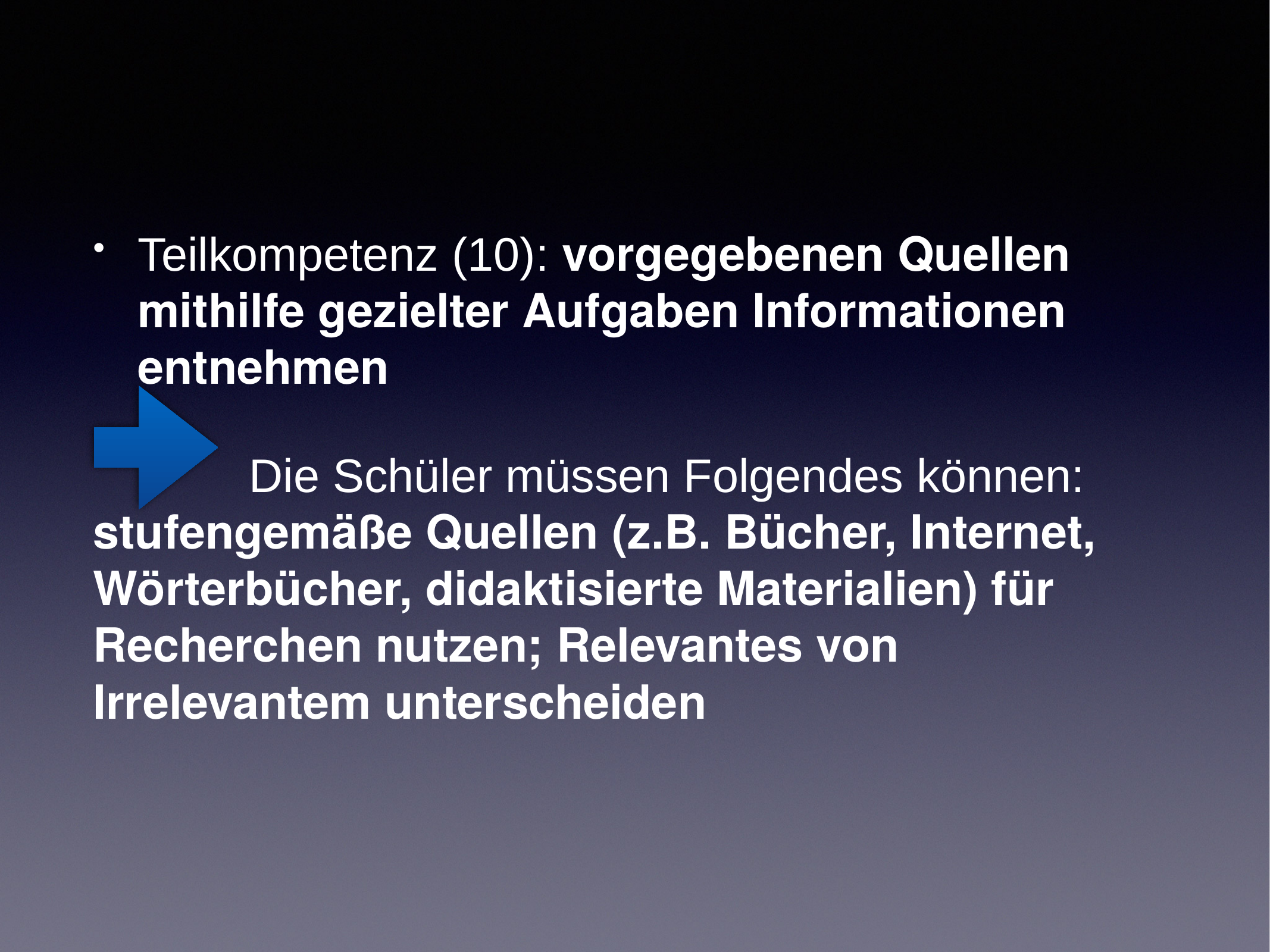

Teilkompetenz (10): vorgegebenen Quellen mithilfe gezielter Aufgaben Informationen entnehmen
Die Schüler müssen Folgendes können: stufengemäße Quellen (z.B. Bücher, Internet, Wörterbücher, didaktisierte Materialien) für Recherchen nutzen; Relevantes von Irrelevantem unterscheiden